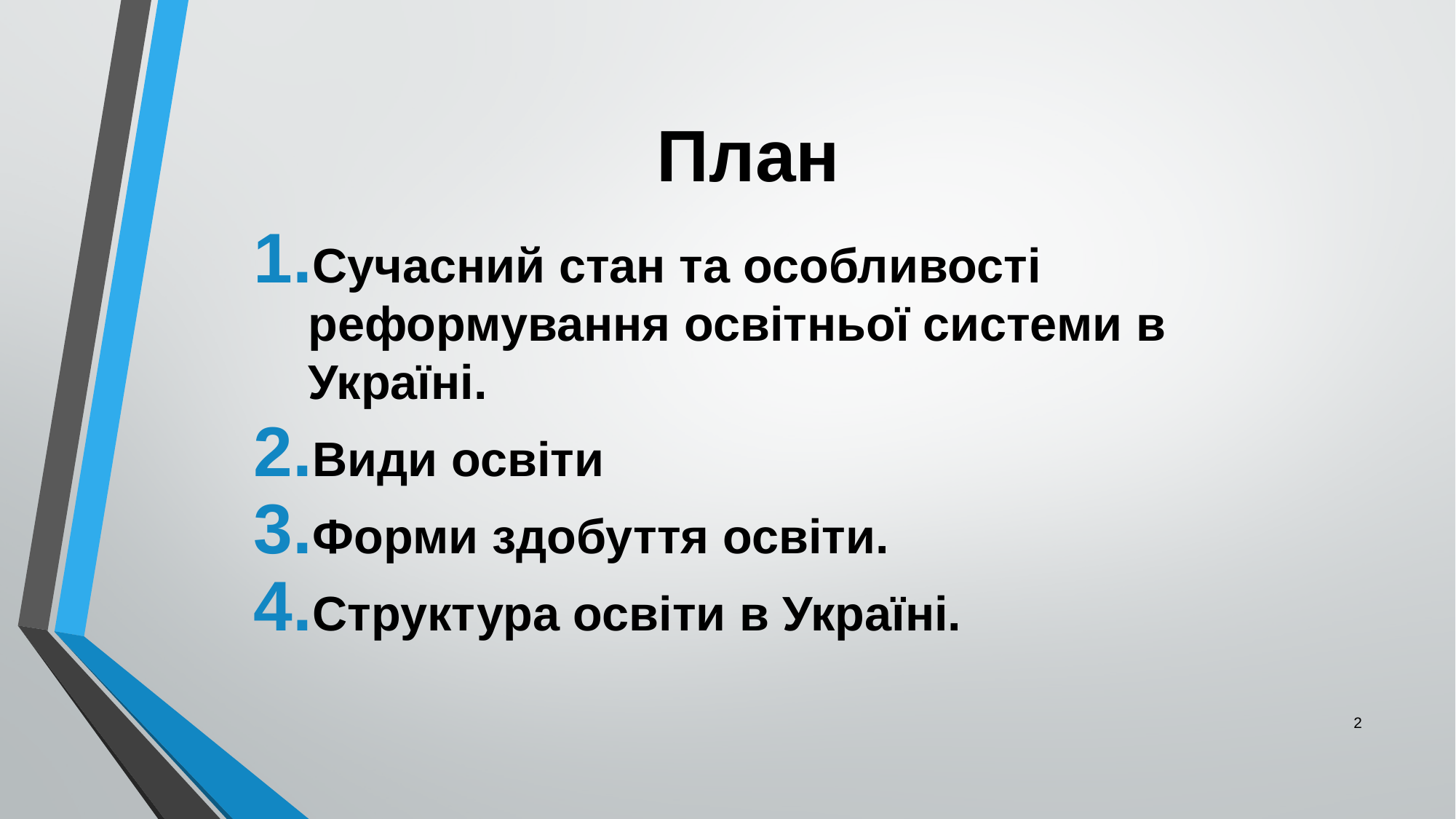

# План
Сучасний стан та особливості реформування освітньої системи в Україні.
Види освіти
Форми здобуття освіти.
Структура освіти в Україні.

2